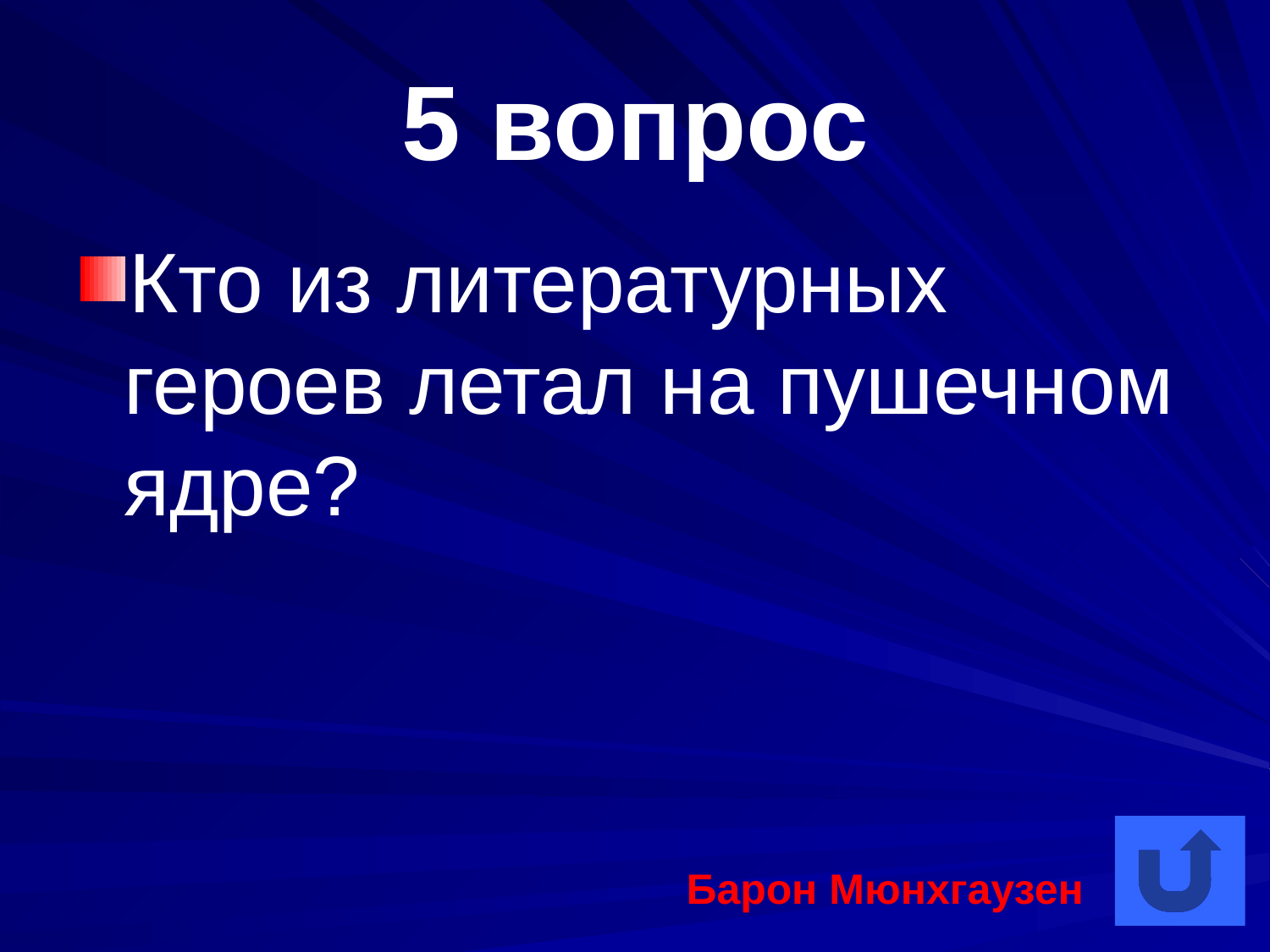

# 5 вопрос
Кто из литературных героев летал на пушечном ядре?

Барон Мюнхгаузен